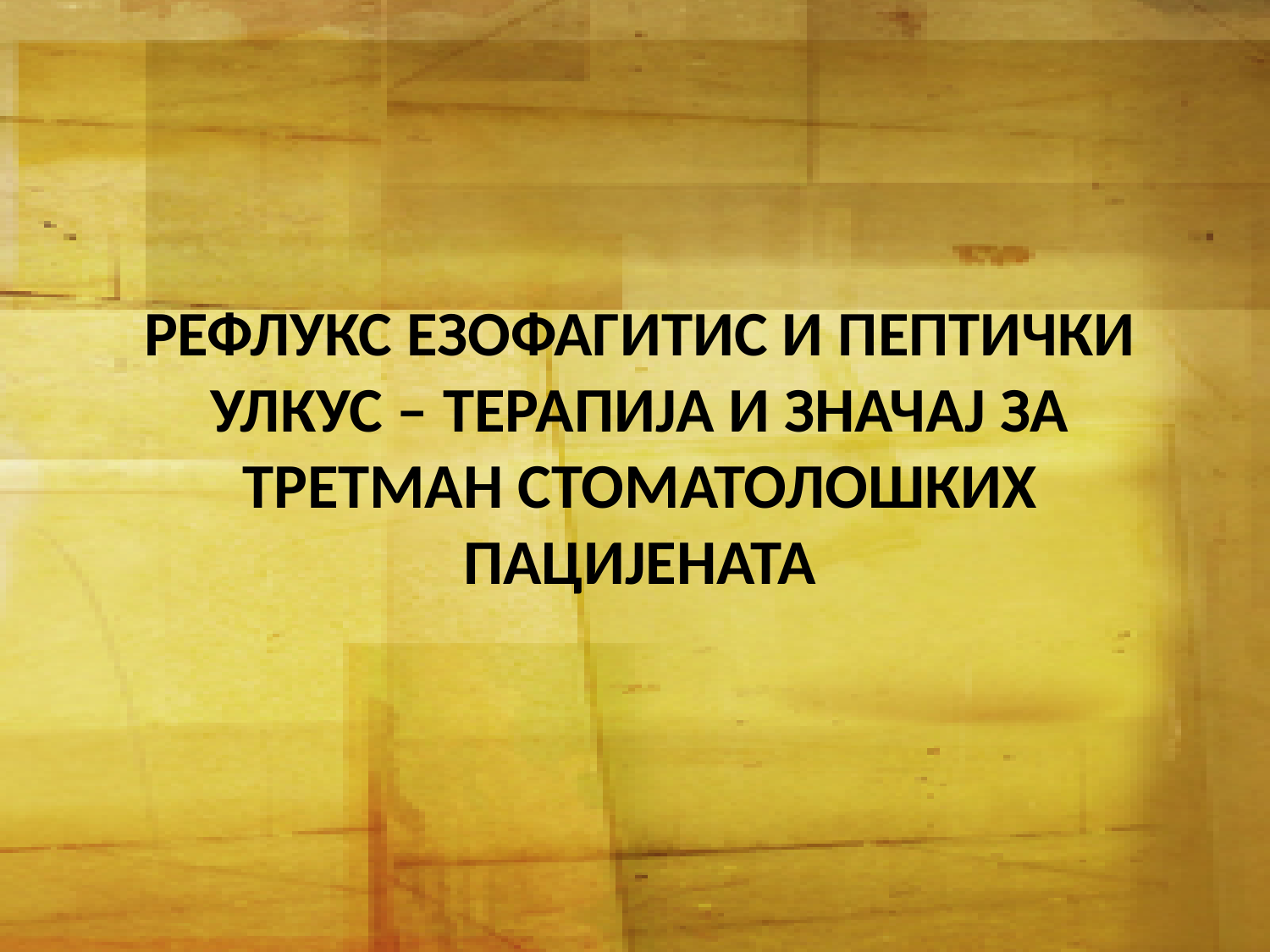

# Рефлукс езофагитис и пептички улкус – терапија и значај за третман стоматолошких пацијената